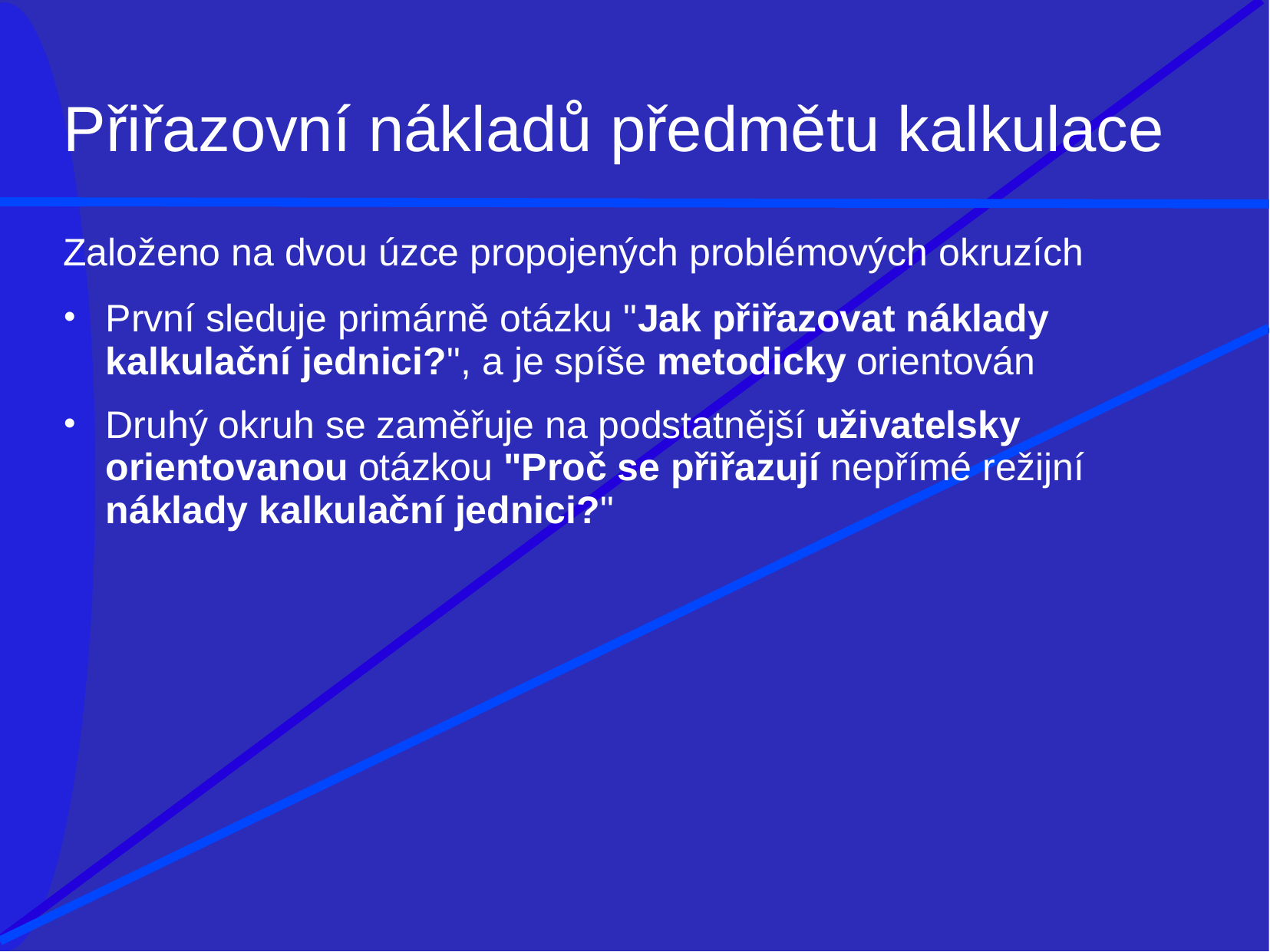

# Přiřazovní nákladů předmětu kalkulace
Založeno na dvou úzce propojených problémových okruzích
První sleduje primárně otázku "Jak přiřazovat náklady kalkulační jednici?", a je spíše metodicky orientován
Druhý okruh se zaměřuje na podstatnější uživatelsky orientovanou otázkou "Proč se přiřazují nepřímé režijní náklady kalkulační jednici?"